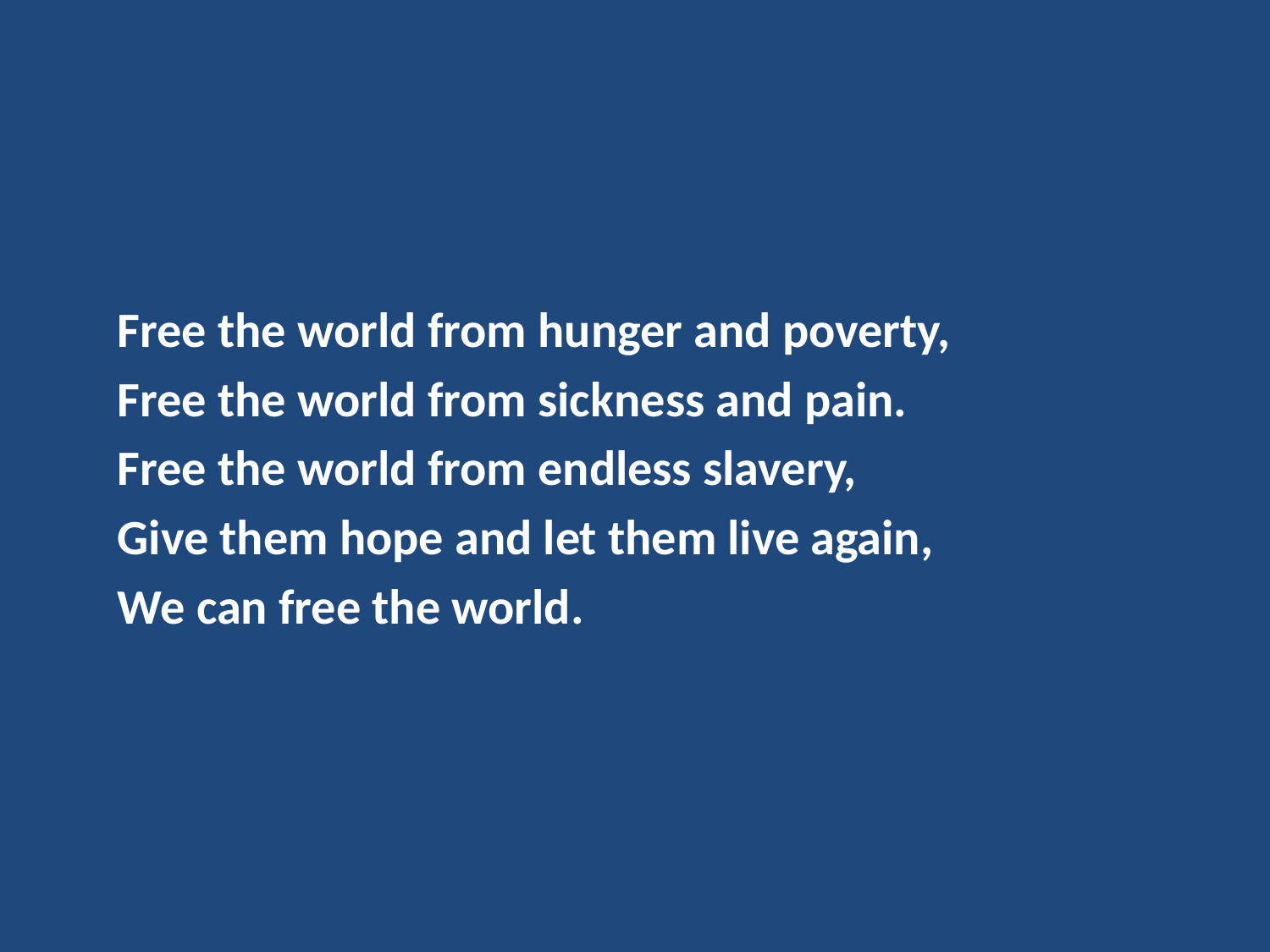

Free the world from hunger and poverty,
Free the world from sickness and pain.
Free the world from endless slavery,
Give them hope and let them live again,
We can free the world.